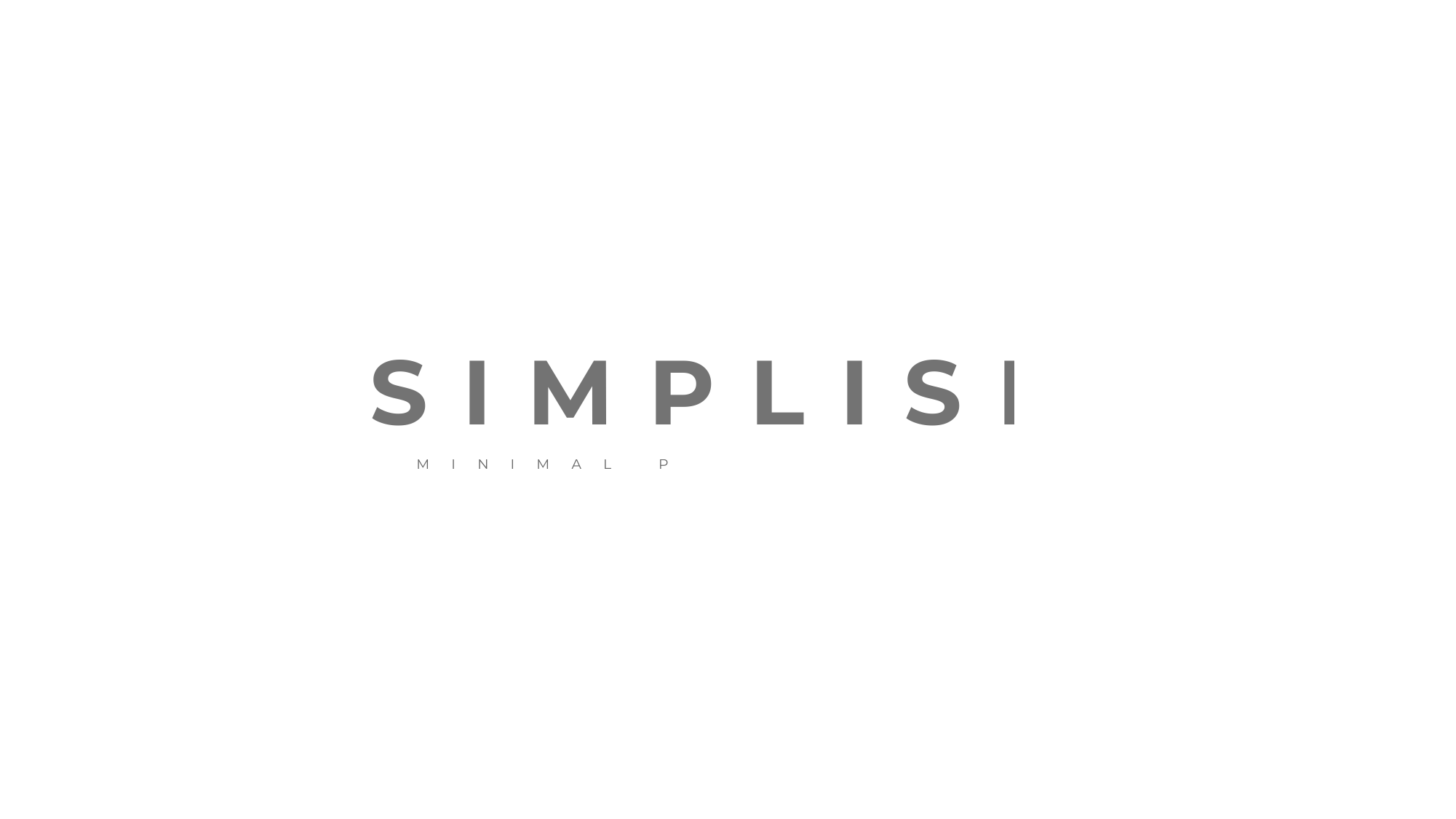

S I M P L I S M
M I N I M A L   P R E S E N T A T I O N S